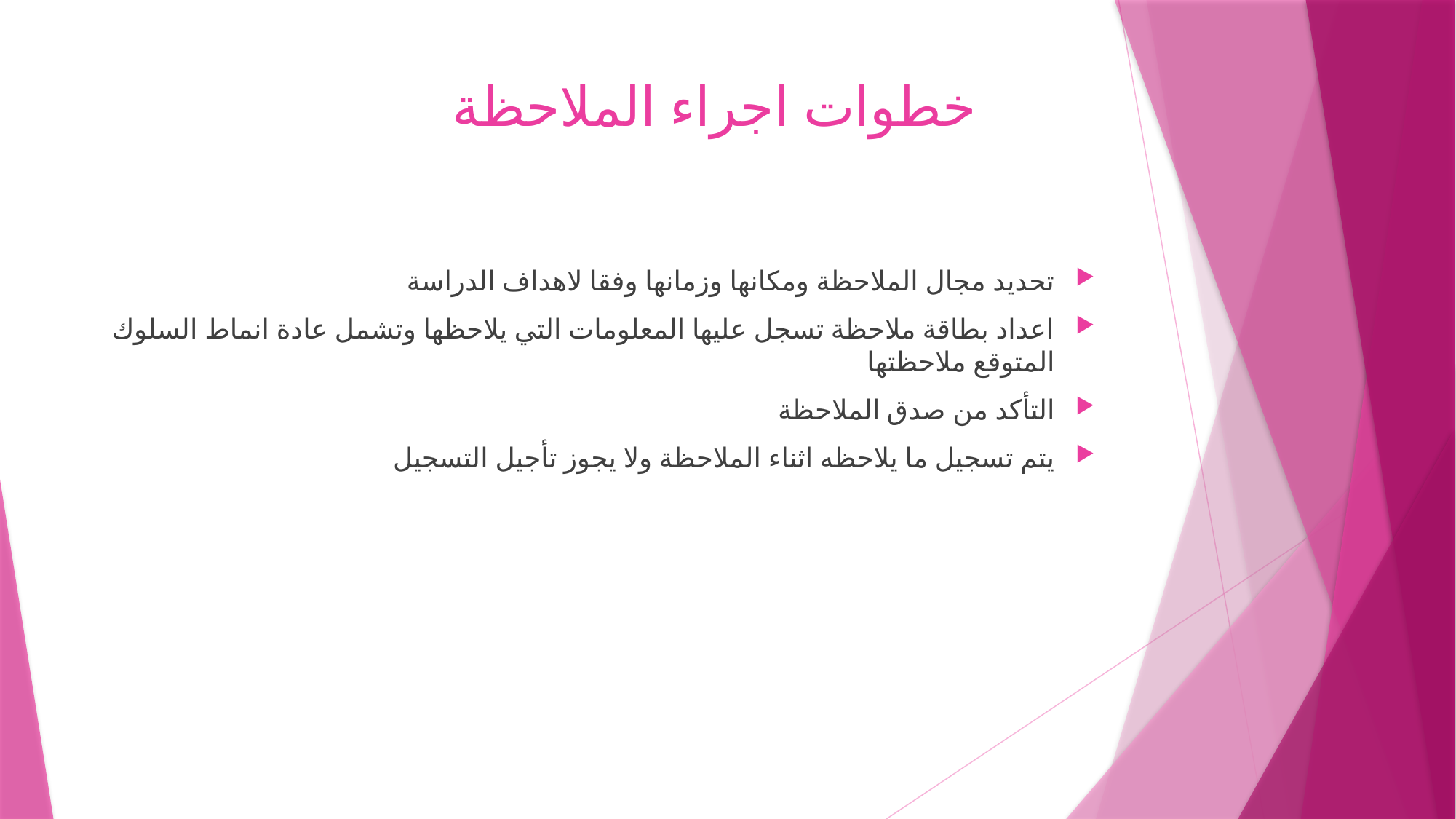

# خطوات اجراء الملاحظة
تحديد مجال الملاحظة ومكانها وزمانها وفقا لاهداف الدراسة
اعداد بطاقة ملاحظة تسجل عليها المعلومات التي يلاحظها وتشمل عادة انماط السلوك المتوقع ملاحظتها
التأكد من صدق الملاحظة
يتم تسجيل ما يلاحظه اثناء الملاحظة ولا يجوز تأجيل التسجيل